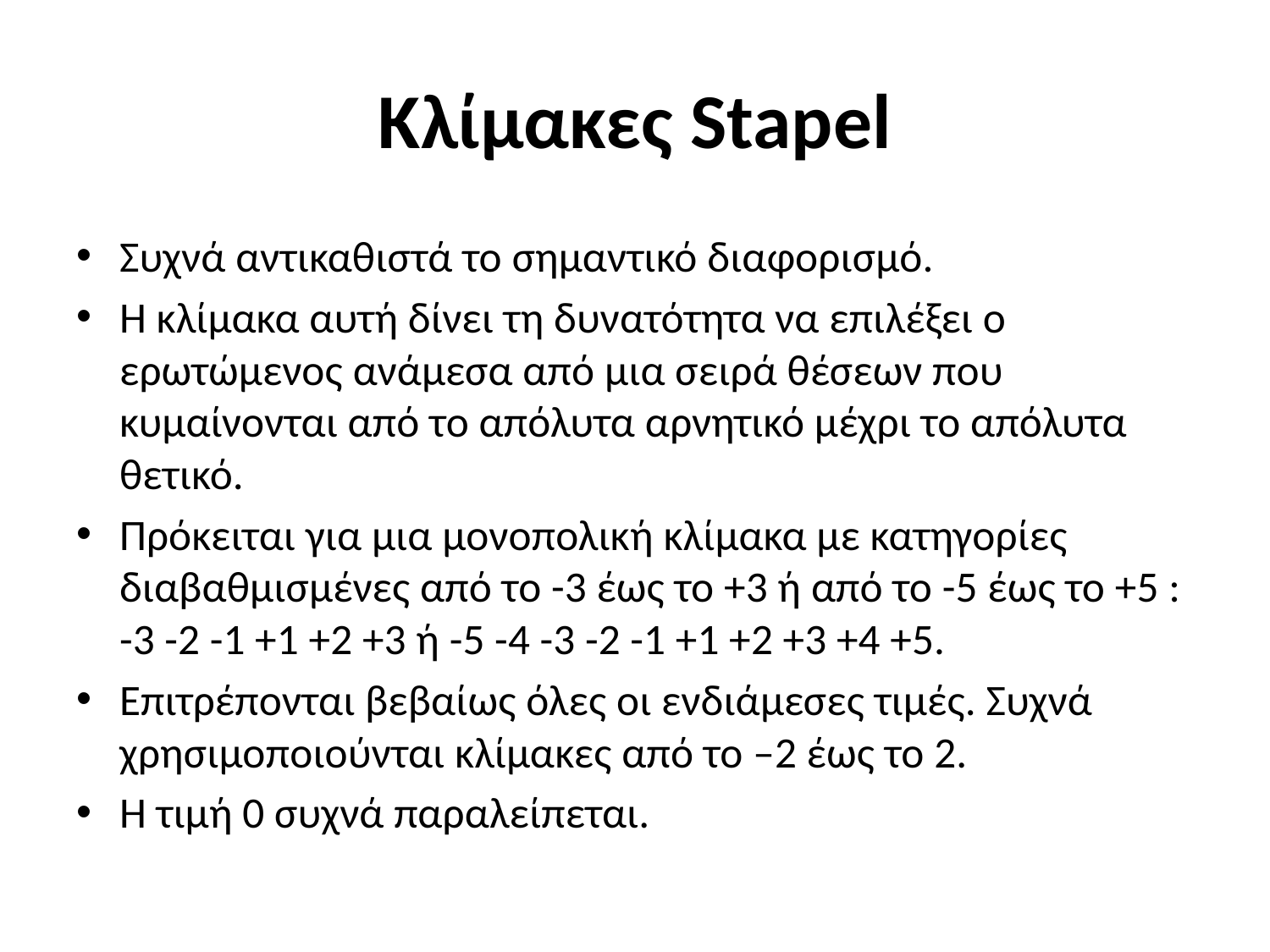

# Κλίμακες Stapel
Συχνά αντικαθιστά το σημαντικό διαφορισμό.
Η κλίμακα αυτή δίνει τη δυνατότητα να επιλέξει ο ερωτώμενος ανάμεσα από μια σειρά θέσεων που κυμαίνονται από το απόλυτα αρνητικό μέχρι το απόλυτα θετικό.
Πρόκειται για μια μονοπολική κλίμακα με κατηγορίες διαβαθμισμένες από το -3 έως το +3 ή από το -5 έως το +5 : -3 -2 -1 +1 +2 +3 ή -5 -4 -3 -2 -1 +1 +2 +3 +4 +5.
Επιτρέπονται βεβαίως όλες οι ενδιάμεσες τιμές. Συχνά χρησιμοποιούνται κλίμακες από το –2 έως το 2.
Η τιμή 0 συχνά παραλείπεται.